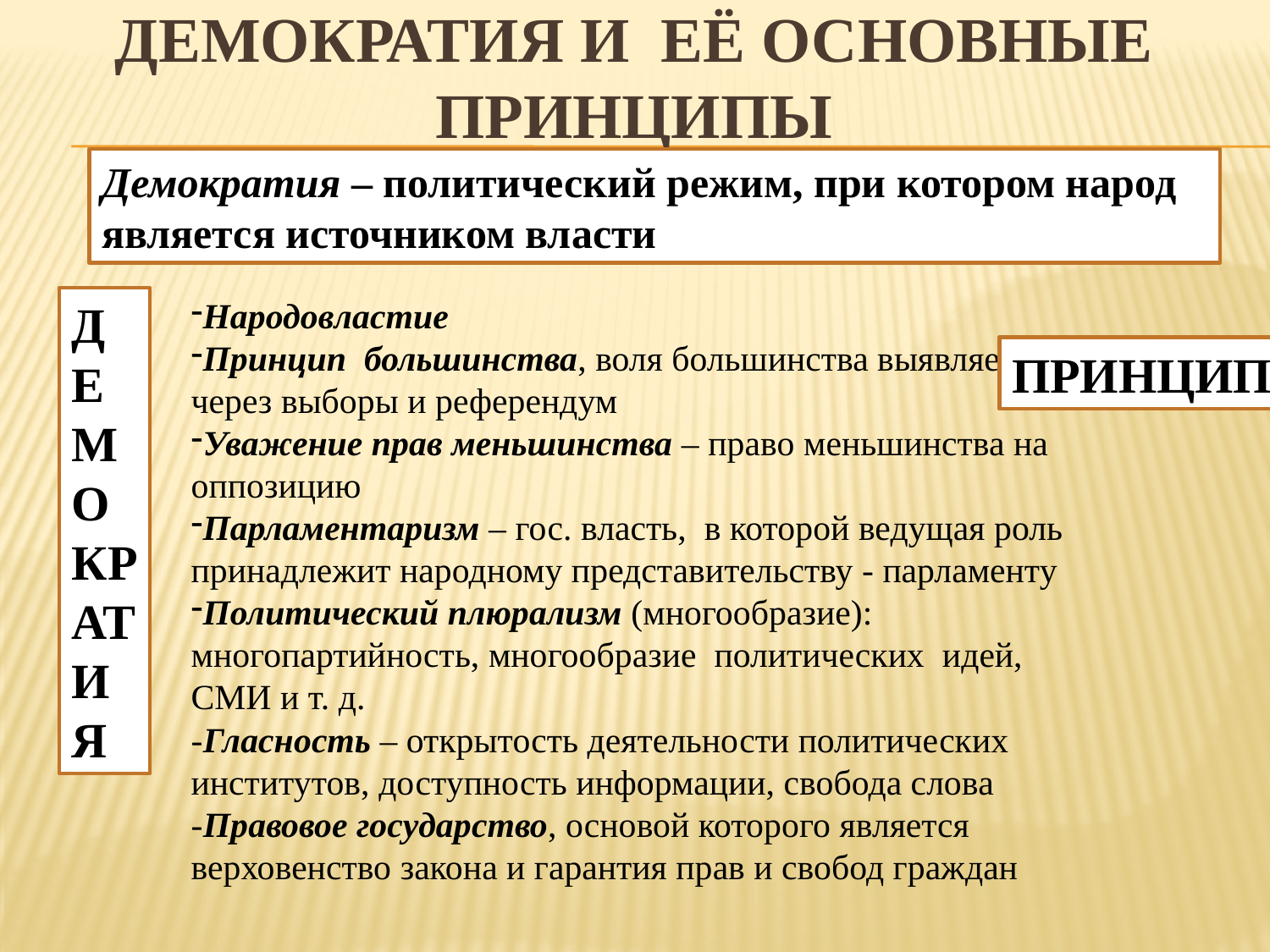

# Демократия и  Её основные принципы
Демократия – политический режим, при котором народ является источником власти
ДЕМОКРАТИЯ
Народовластие
Принцип  большинства, воля большинства выявляется через выборы и референдум
Уважение прав меньшинства – право меньшинства на оппозицию
Парламентаризм – гос. власть,  в которой ведущая роль принадлежит народному представительству - парламенту
Политический плюрализм (многообразие):
многопартийность, многообразие  политических  идей, СМИ и т. д.
-Гласность – открытость деятельности политических институтов, доступность информации, свобода слова
-Правовое государство, основой которого является верховенство закона и гарантия прав и свобод граждан
ПРИНЦИПЫ